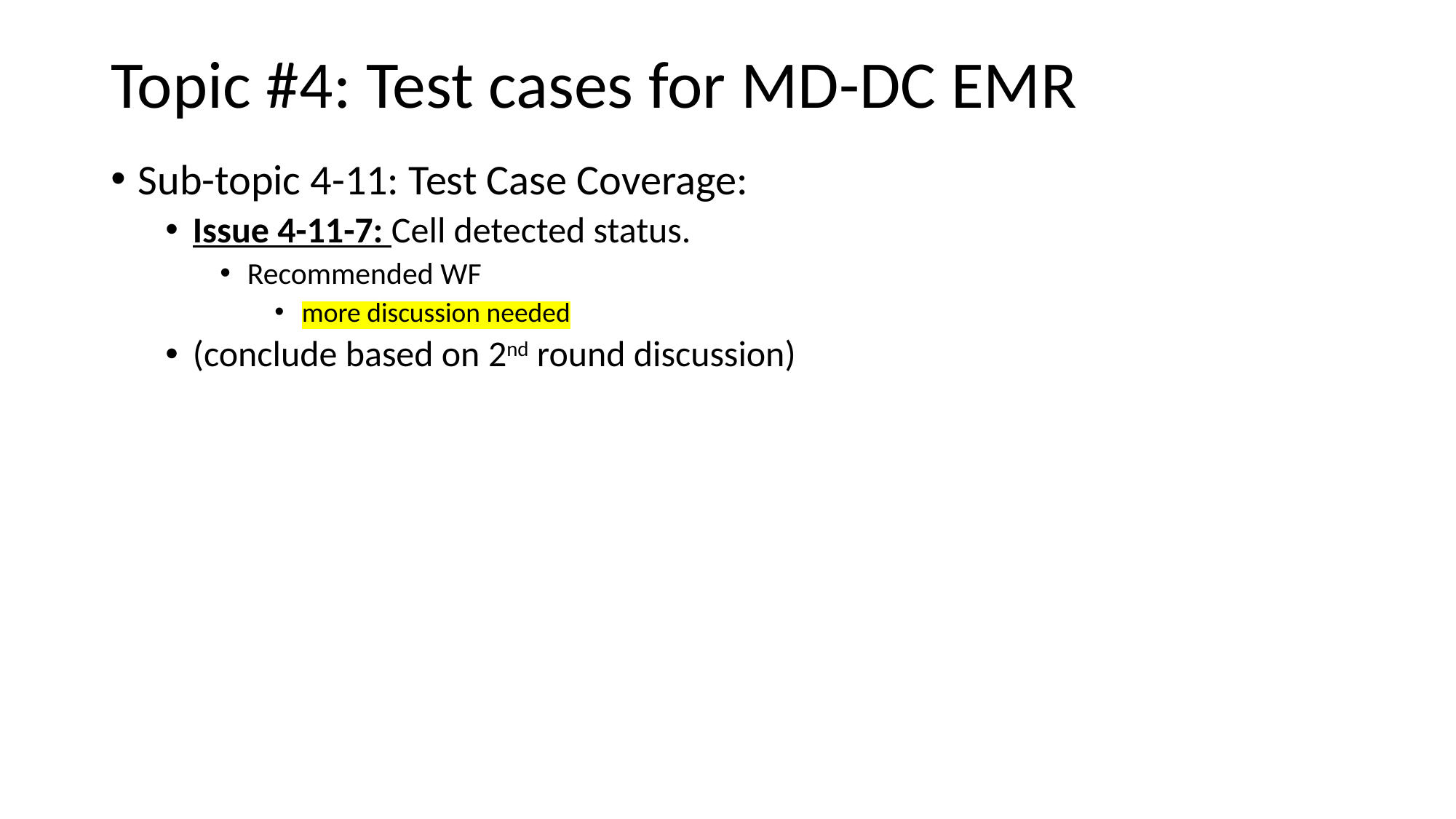

# Topic #4: Test cases for MD-DC EMR
Sub-topic 4-11: Test Case Coverage:
Issue 4-11-7: Cell detected status.
Recommended WF
more discussion needed
(conclude based on 2nd round discussion)